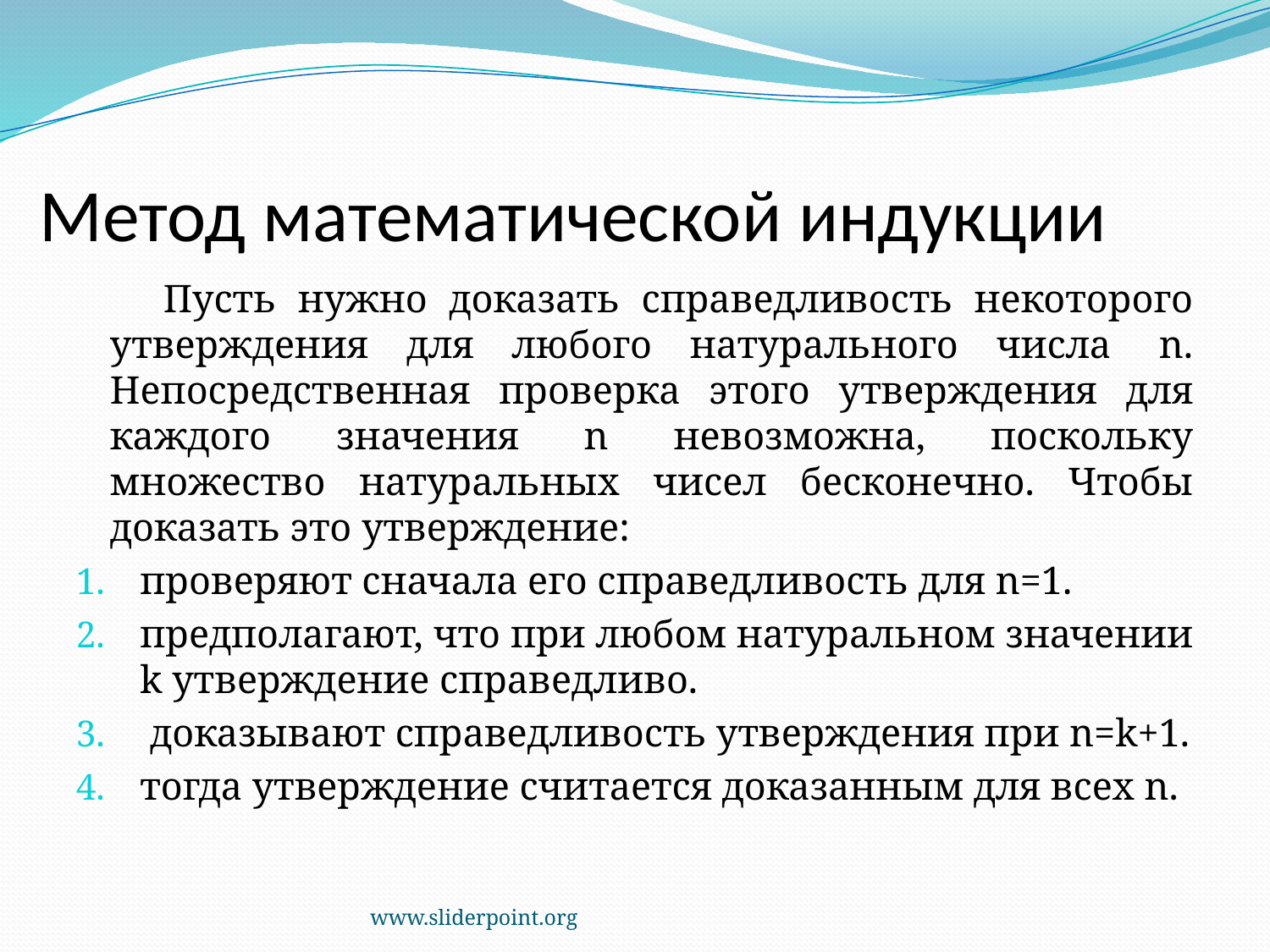

# Метод математической индукции
    Пусть нужно доказать справедливость некоторого утверждения для любого натурального числа  n. Непосредственная проверка этого утверждения для каждого значения n невозможна, поскольку множество натуральных чисел бесконечно. Чтобы доказать это утверждение:
проверяют сначала его справедливость для n=1.
предполагают, что при любом натуральном значении k утверждение справедливо.
 доказывают справедливость утверждения при n=k+1.
тогда утверждение считается доказанным для всех n.

www.sliderpoint.org